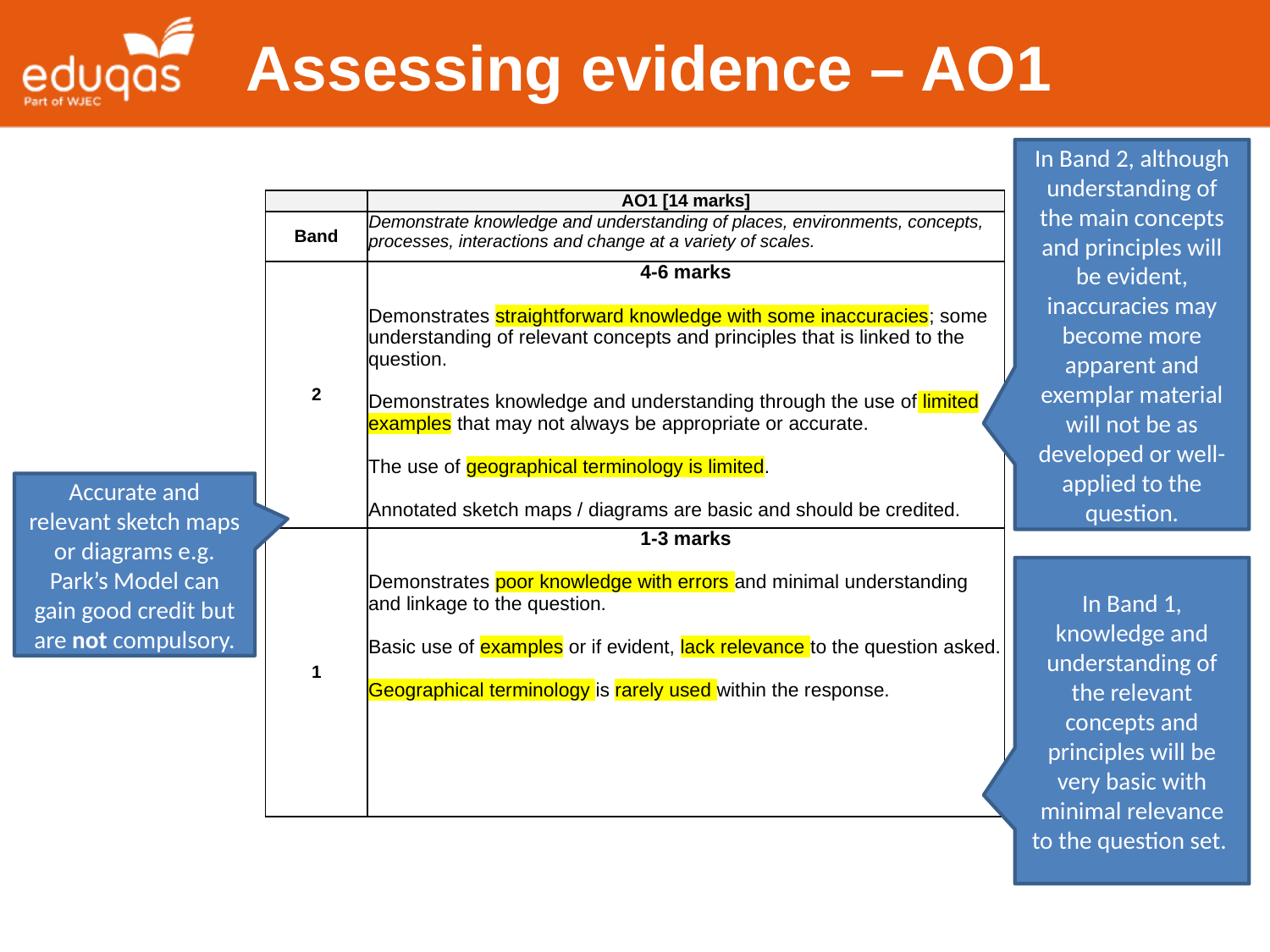

Assessing evidence – AO1
In Band 2, although understanding of the main concepts and principles will be evident, inaccuracies may become more apparent and exemplar material will not be as developed or well-applied to the question.

|  | AO1 [14 marks] |
| --- | --- |
| Band | Demonstrate knowledge and understanding of places, environments, concepts, processes, interactions and change at a variety of scales. |
| 2 | 4-6 marks   Demonstrates straightforward knowledge with some inaccuracies; some understanding of relevant concepts and principles that is linked to the question.   Demonstrates knowledge and understanding through the use of limited examples that may not always be appropriate or accurate.   The use of geographical terminology is limited.   Annotated sketch maps / diagrams are basic and should be credited. |
| 1 | 1-3 marks   Demonstrates poor knowledge with errors and minimal understanding and linkage to the question.   Basic use of examples or if evident, lack relevance to the question asked.   Geographical terminology is rarely used within the response. |
Accurate and relevant sketch maps or diagrams e.g. Park’s Model can gain good credit but are not compulsory.
In Band 1, knowledge and understanding of the relevant concepts and principles will be very basic with minimal relevance to the question set.